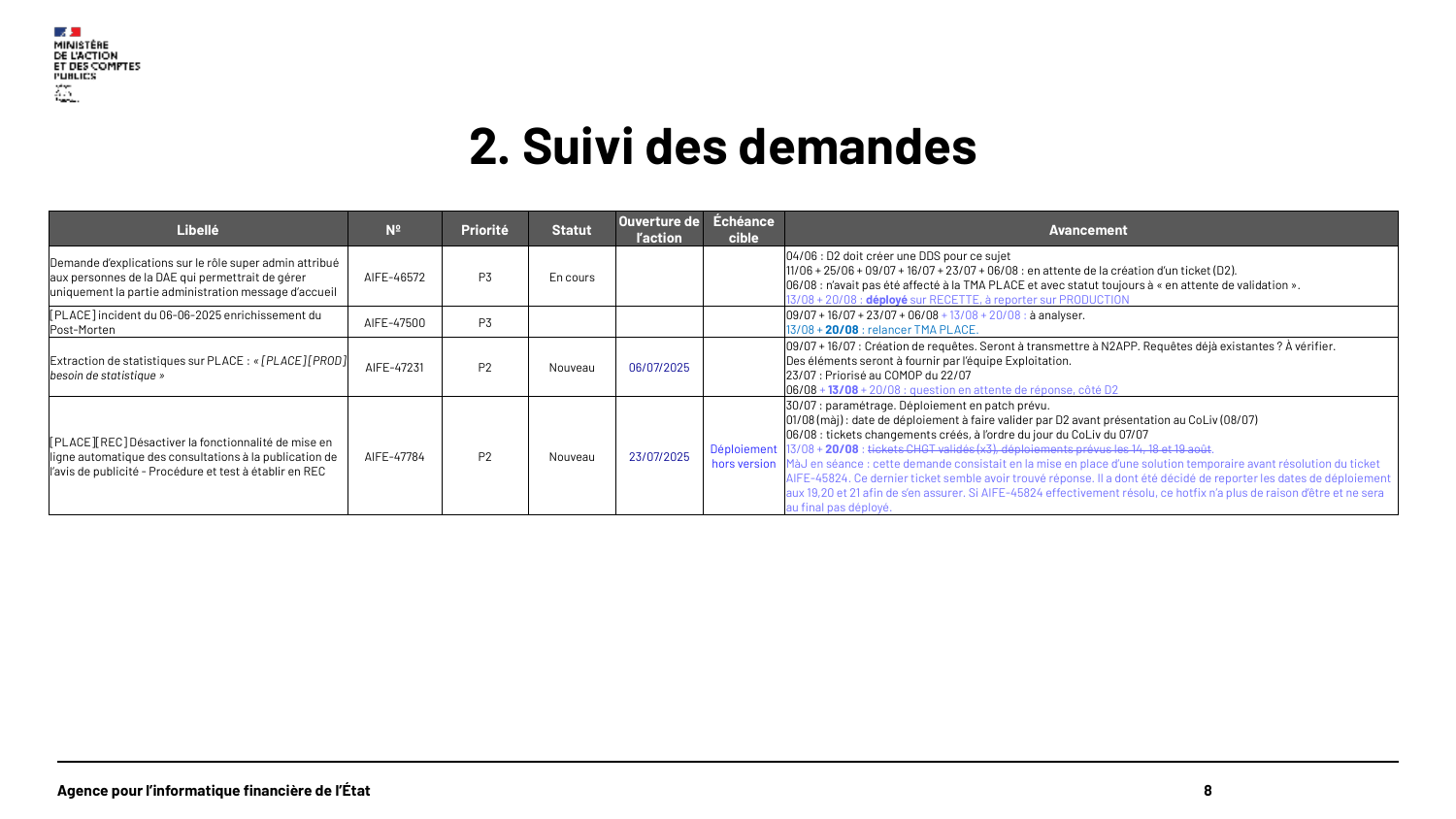

# 2. Suivi des demandes
| Libellé | Nº | Priorité | Statut | Ouverture de l’action | Échéance cible | Avancement |
| --- | --- | --- | --- | --- | --- | --- |
| Demande d’explications sur le rôle super admin attribué aux personnes de la DAE qui permettrait de gérer uniquement la partie administration message d’accueil | AIFE-46572 | P3 | En cours |  |  | 04/06 : D2 doit créer une DDS pour ce sujet 11/06 + 25/06 + 09/07 + 16/07 + 23/07 + 06/08 : en attente de la création d’un ticket (D2). 06/08 : n’avait pas été affecté à la TMA PLACE et avec statut toujours à « en attente de validation ». 13/08 + 20/08 : déployé sur RECETTE, à reporter sur PRODUCTION |
| [PLACE] incident du 06-06-2025 enrichissement du Post-Morten | AIFE-47500 | P3 |  |  |  | 09/07 + 16/07 + 23/07 + 06/08 + 13/08 + 20/08 : à analyser. 13/08 + 20/08 : relancer TMA PLACE. |
| Extraction de statistiques sur PLACE : « [PLACE] [PROD] besoin de statistique » | AIFE-47231 | P2 | Nouveau | 06/07/2025 |  | 09/07 + 16/07 : Création de requêtes. Seront à transmettre à N2APP. Requêtes déjà existantes ? À vérifier. Des éléments seront à fournir par l’équipe Exploitation. 23/07 : Priorisé au COMOP du 22/07 06/08 + 13/08 + 20/08 : question en attente de réponse, côté D2 |
| [PLACE][REC] Désactiver la fonctionnalité de mise en ligne automatique des consultations à la publication de l’avis de publicité - Procédure et test à établir en REC | AIFE-47784 | P2 | Nouveau | 23/07/2025 | Déploiement hors version | 30/07 : paramétrage. Déploiement en patch prévu. 01/08 (màj) : date de déploiement à faire valider par D2 avant présentation au CoLiv (08/07) 06/08 : tickets changements créés, à l’ordre du jour du CoLiv du 07/07 13/08 + 20/08 : tickets CHGT validés (x3), déploiements prévus les 14, 18 et 19 août. MàJ en séance : cette demande consistait en la mise en place d’une solution temporaire avant résolution du ticket AIFE-45824. Ce dernier ticket semble avoir trouvé réponse. Il a dont été décidé de reporter les dates de déploiement aux 19,20 et 21 afin de s’en assurer. Si AIFE-45824 effectivement résolu, ce hotfix n’a plus de raison d’être et ne sera au final pas déployé. |
Agence pour l’informatique financière de l’État
8